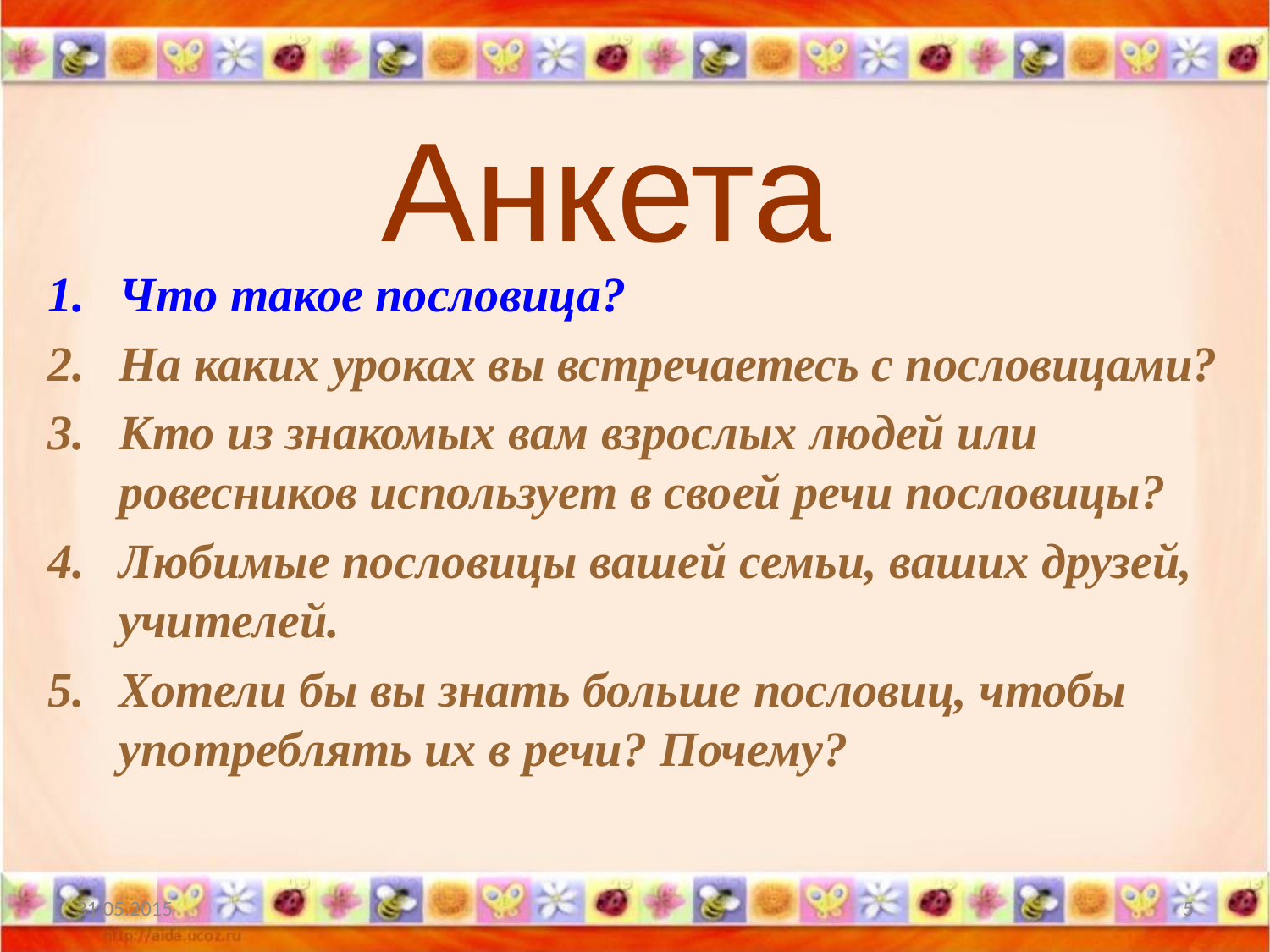

# Анкета
Что такое пословица?
На каких уроках вы встречаетесь с пословицами?
Кто из знакомых вам взрослых людей или ровесников использует в своей речи пословицы?
Любимые пословицы вашей семьи, ваших друзей, учителей.
Хотели бы вы знать больше пословиц, чтобы употреблять их в речи? Почему?
31.05.2015
5